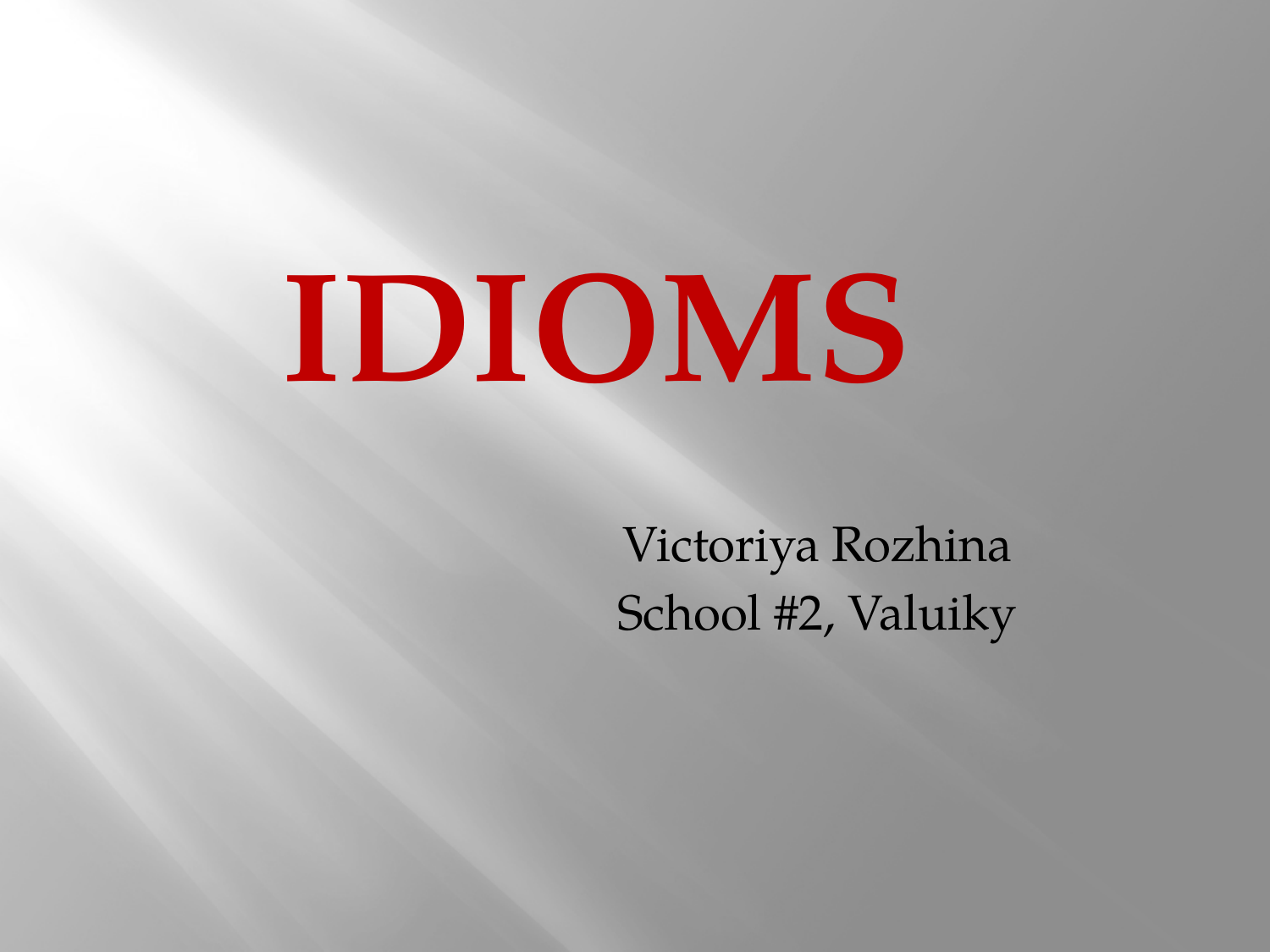

# Idioms
Victoriya Rozhina
School #2, Valuiky